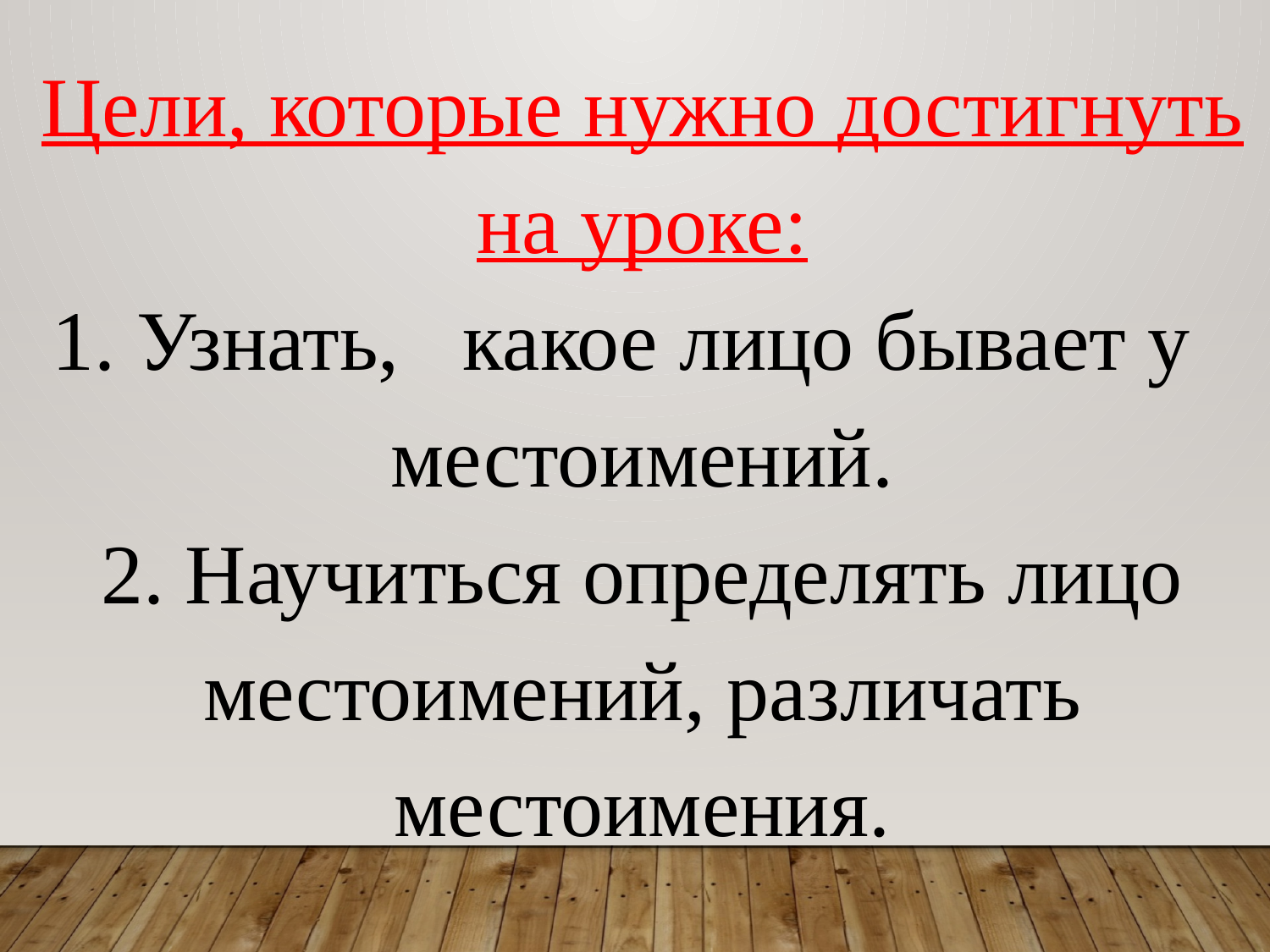

Цели, которые нужно достигнуть на уроке:
1. Узнать,   какое лицо бывает у   местоимений.
2. Научиться определять лицо местоимений, различать местоимения.